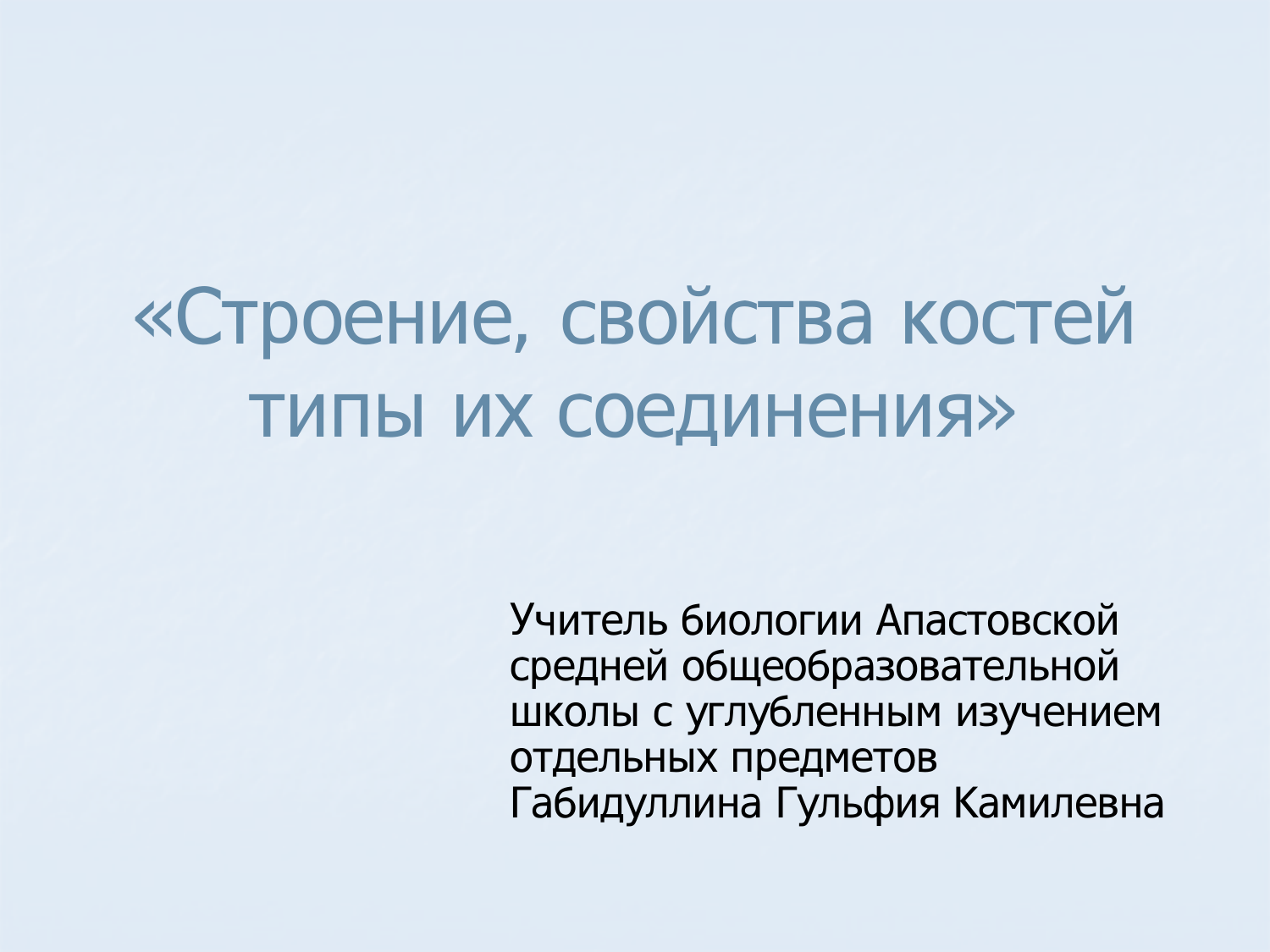

# «Строение, свойства костей типы их соединения»
Учитель биологии Апастовской средней общеобразовательной школы с углубленным изучением отдельных предметов Габидуллина Гульфия Камилевна